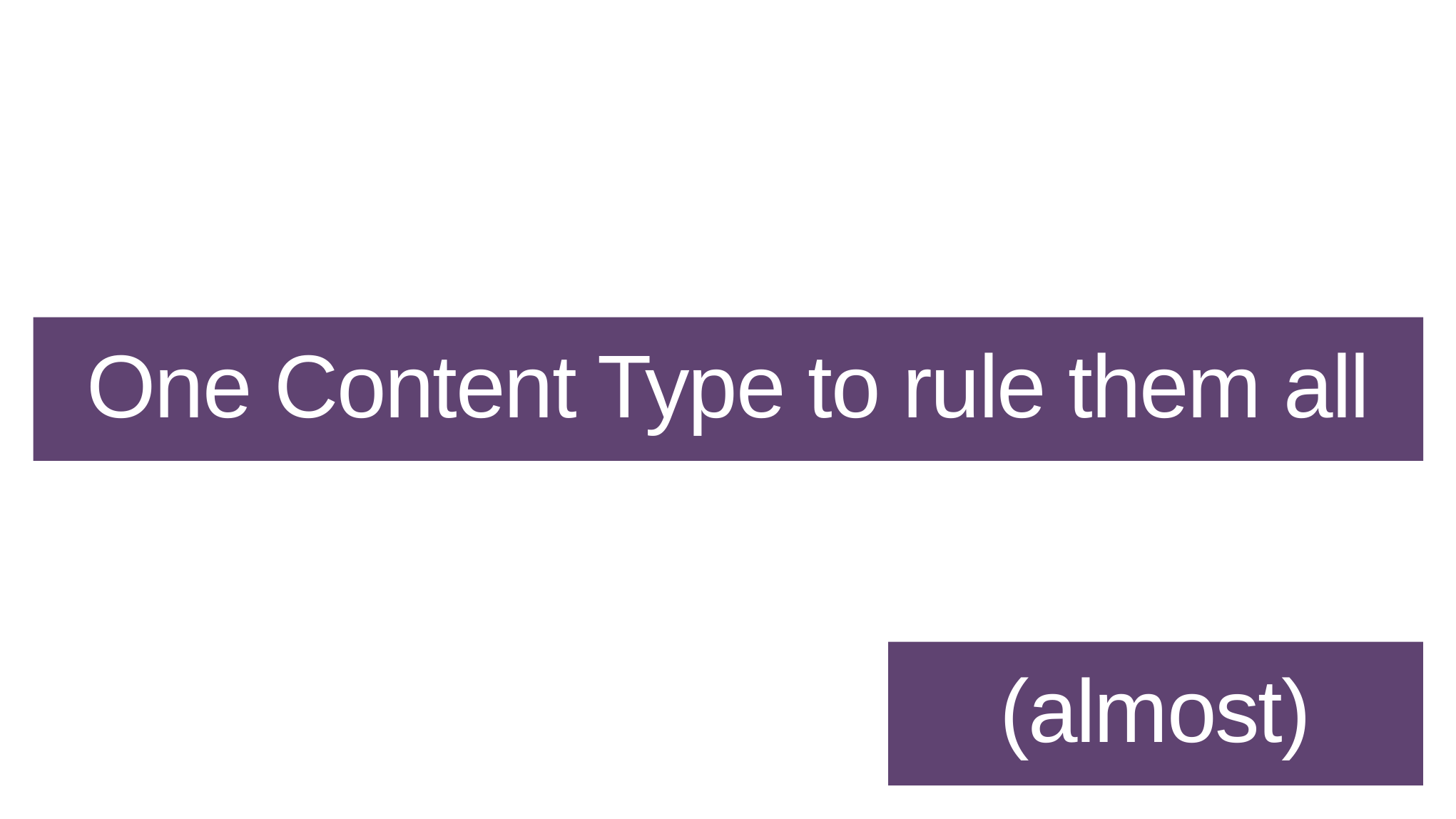

# One Content Type to rule them all
(almost)